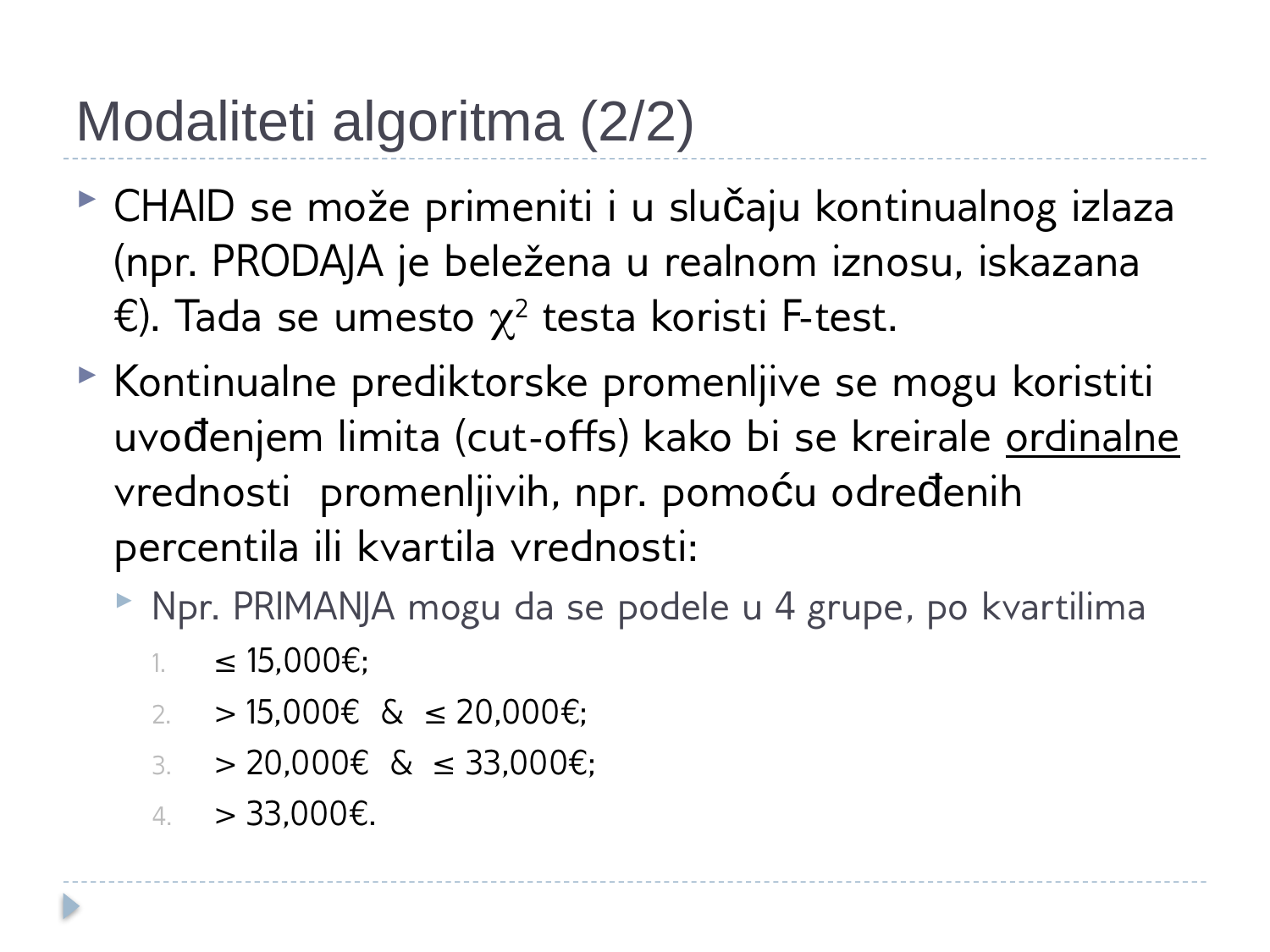

# Modaliteti algoritma (2/2)
CHAID se može primeniti i u slučaju kontinualnog izlaza (npr. PRODAJA je beležena u realnom iznosu, iskazana €). Tada se umesto χ2 testa koristi F-test.
Kontinualne prediktorske promenljive se mogu koristiti uvođenjem limita (cut-offs) kako bi se kreirale ordinalne vrednosti  promenljivih, npr. pomoću određenih percentila ili kvartila vrednosti:
Npr. PRIMANJA mogu da se podele u 4 grupe, po kvartilima
≤ 15,000€;
> 15,000€  &  ≤ 20,000€;
> 20,000€  &  ≤ 33,000€;
> 33,000€.